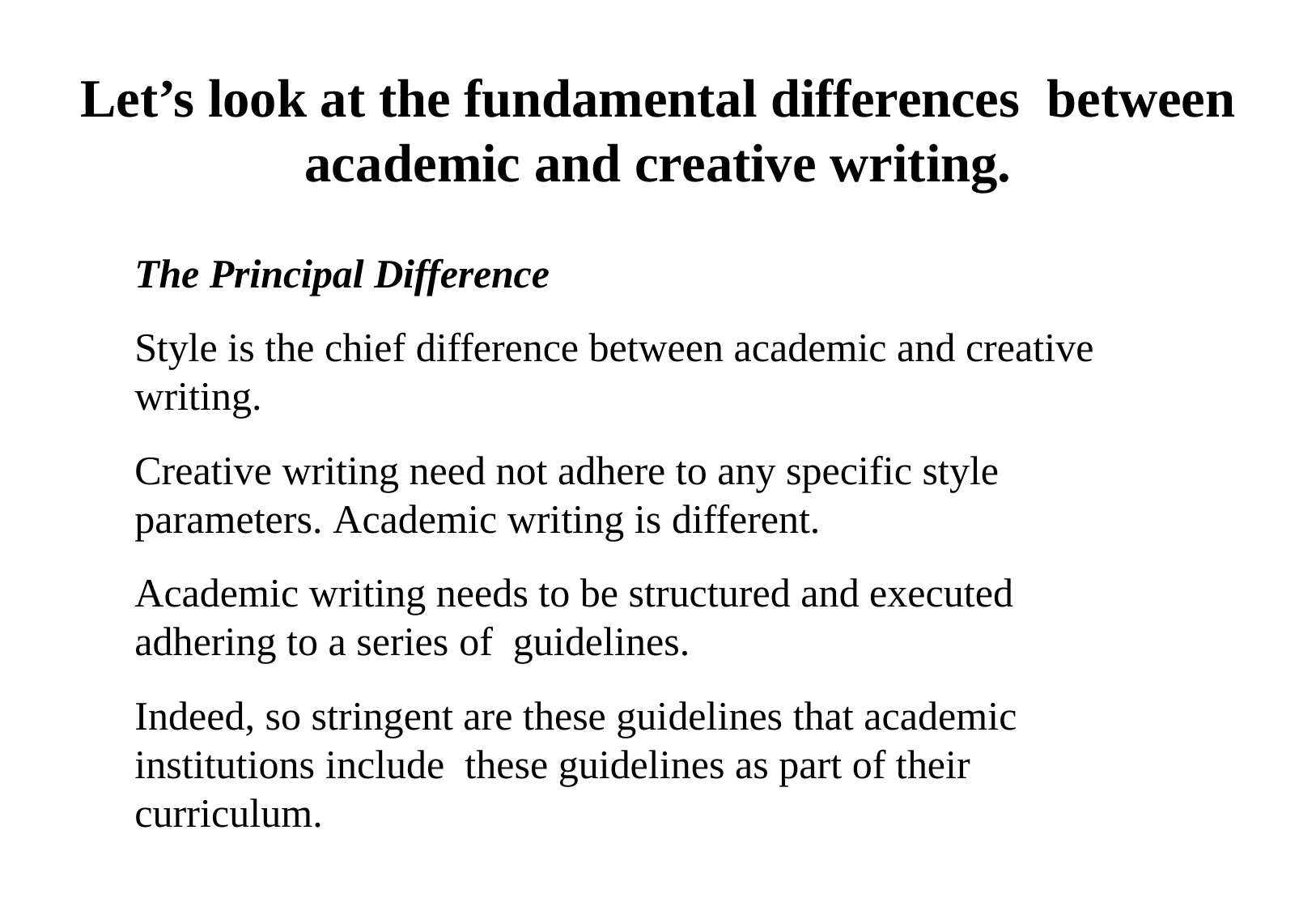

# Let’s look at the fundamental differences  between academic and creative writing.
The Principal Difference
Style is the chief difference between academic and creative writing.
Creative writing need not adhere to any specific style parameters. Academic writing is different.
Academic writing needs to be structured and executed adhering to a series of  guidelines.
Indeed, so stringent are these guidelines that academic institutions include  these guidelines as part of their curriculum.